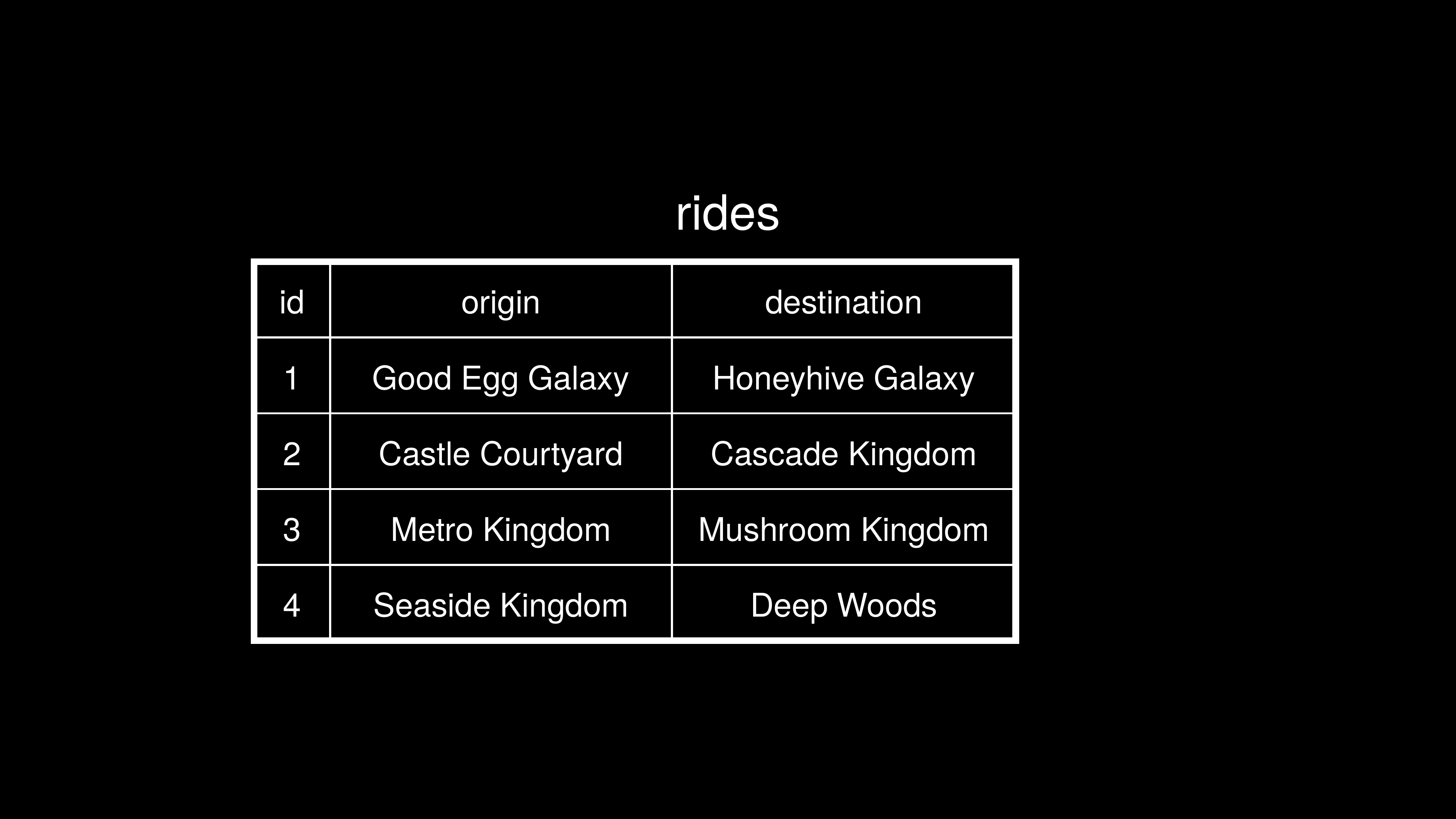

rides
| id | origin | destination |
| --- | --- | --- |
| 1 | Good Egg Galaxy | Honeyhive Galaxy |
| 2 | Castle Courtyard | Cascade Kingdom |
| 3 | Metro Kingdom | Mushroom Kingdom |
| 4 | Seaside Kingdom | Deep Woods |